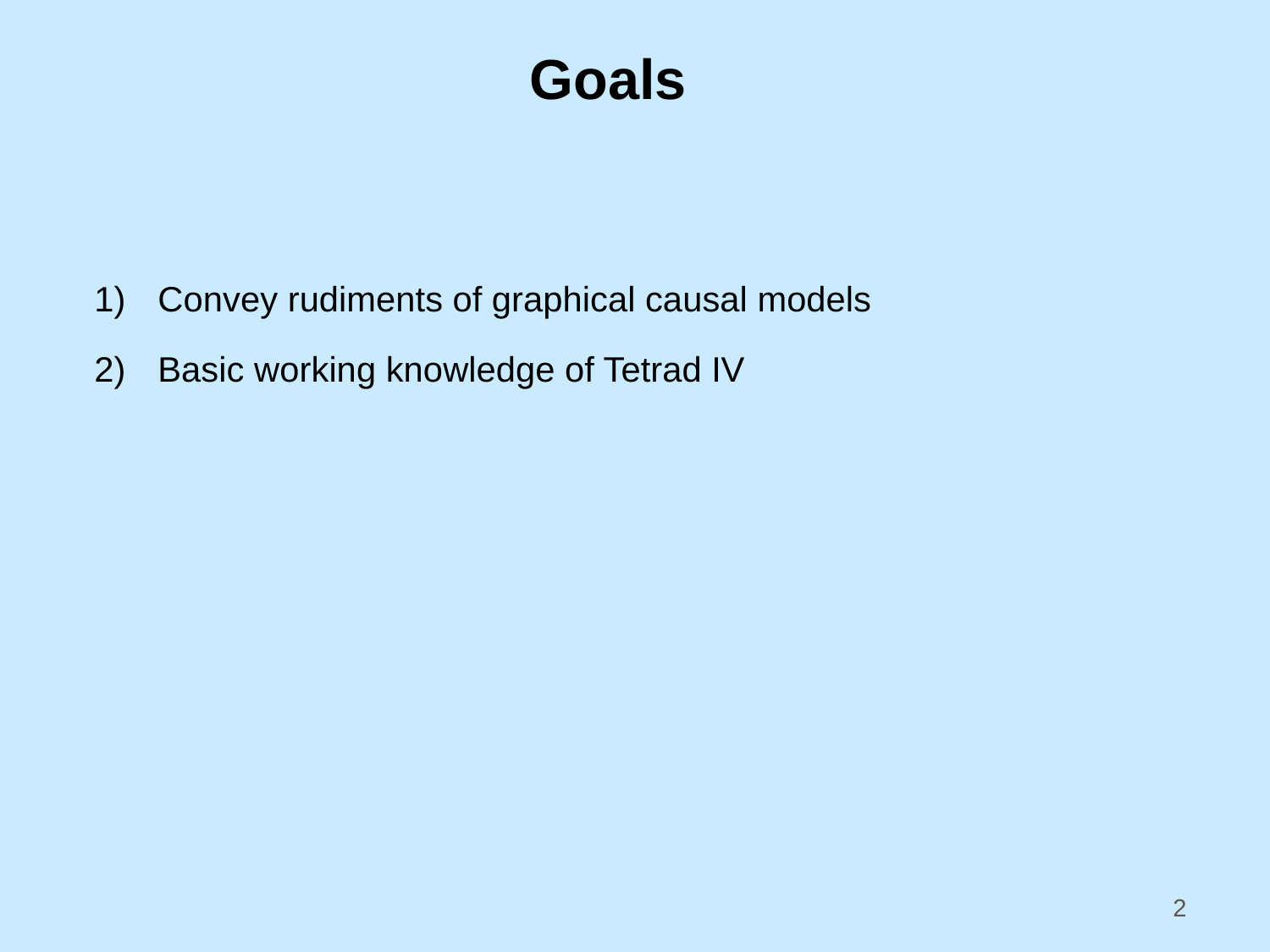

# Goals
Convey rudiments of graphical causal models
Basic working knowledge of Tetrad IV

2